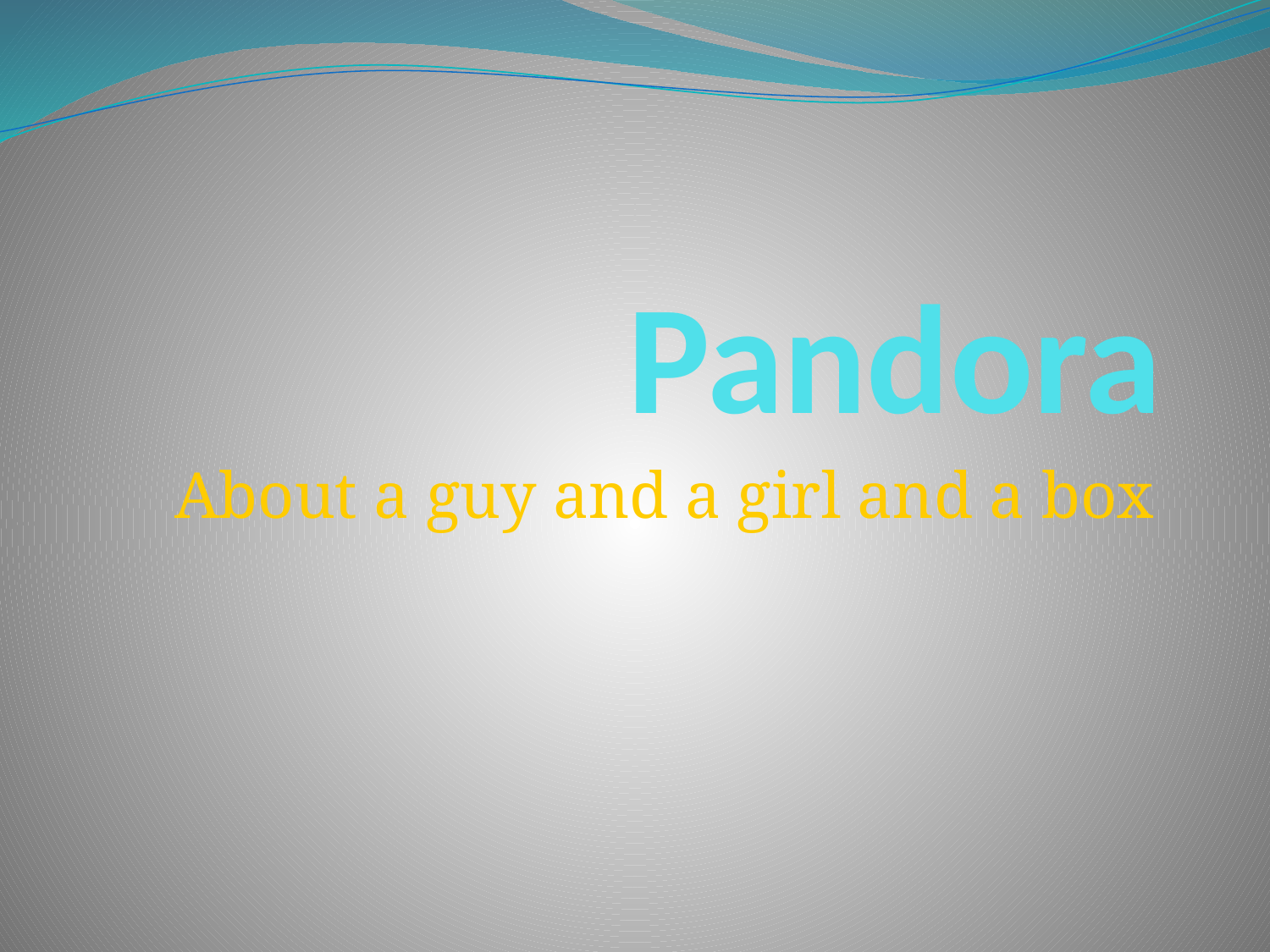

# Pandora
About a guy and a girl and a box